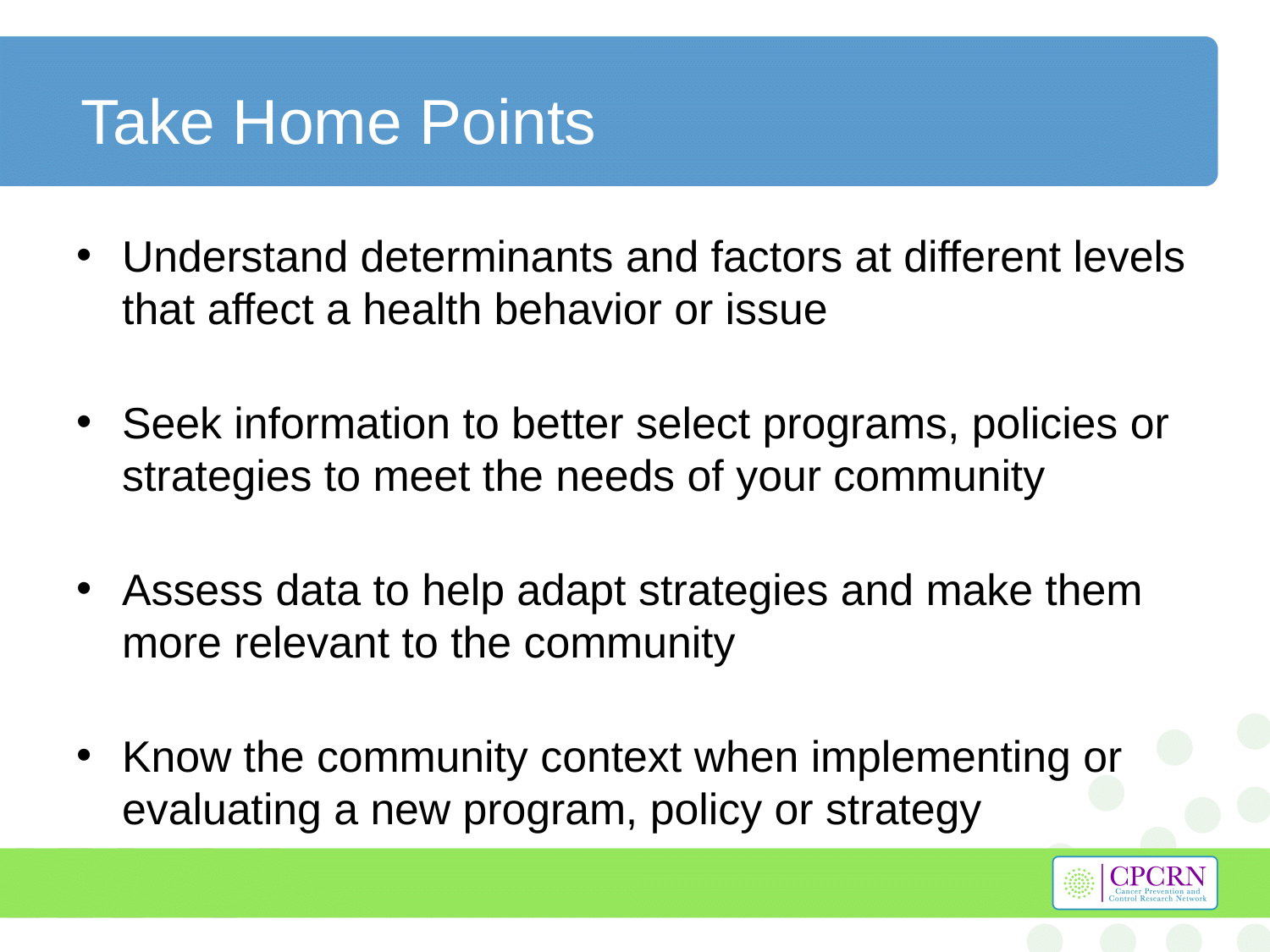

# Take Home Points
Understand determinants and factors at different levels that affect a health behavior or issue
Seek information to better select programs, policies or strategies to meet the needs of your community
Assess data to help adapt strategies and make them more relevant to the community
Know the community context when implementing or evaluating a new program, policy or strategy